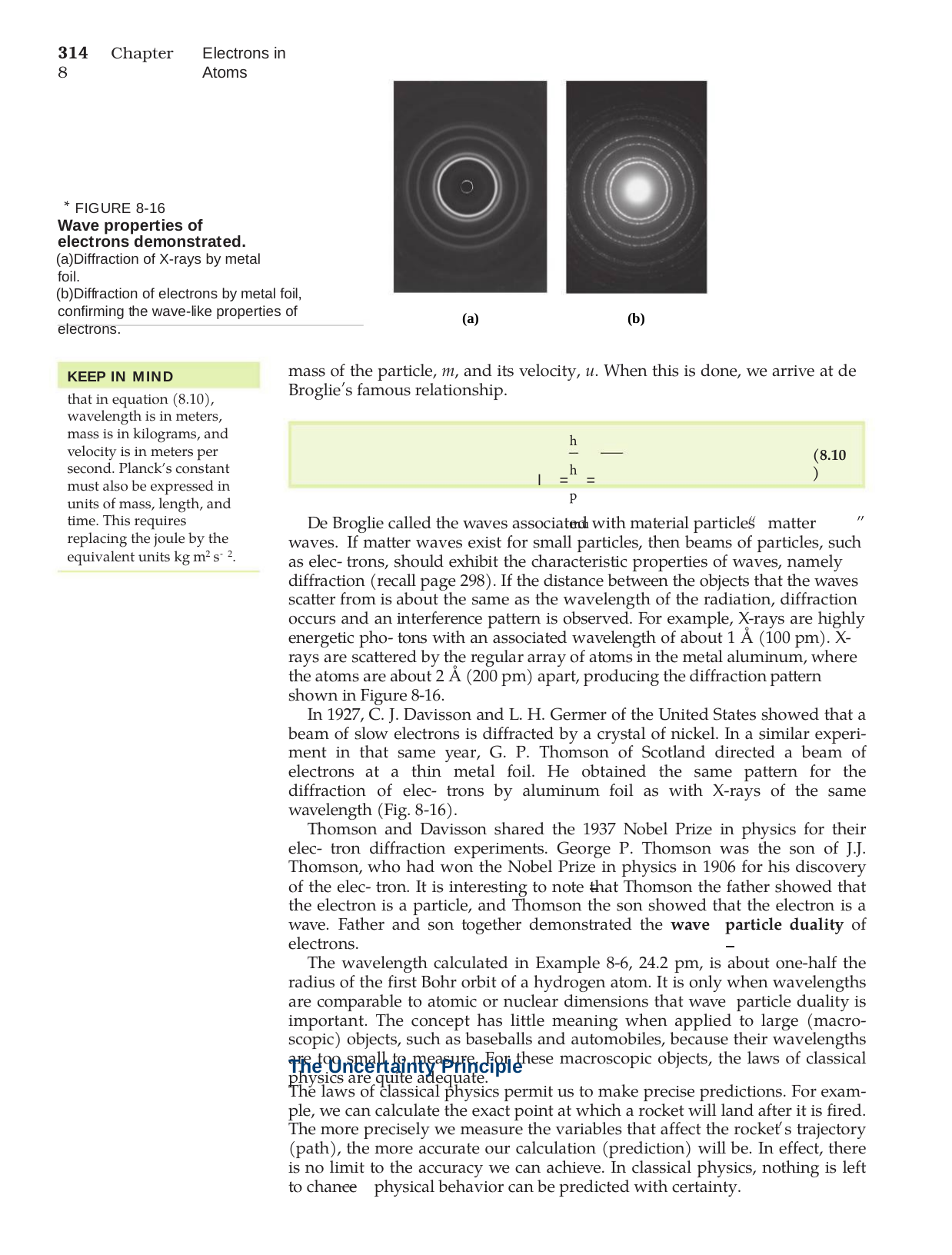

314	Chapter 8
Electrons in Atoms
*
FIGURE 8-16
Wave properties of electrons demonstrated.
Diffraction of X-rays by metal foil.
Diffraction of electrons by metal foil, confirming the wave-like properties of electrons.
(a)
(b)
mass of the particle, m, and its velocity, u. When this is done, we arrive at de Broglie s famous relationship.
KEEP IN MIND
that in equation (8.10), wavelength is in meters, mass is in kilograms, and velocity is in meters per second. Planck s constant must also be expressed in units of mass, length, and time. This requires replacing the joule by the equivalent units kg m2 s-2.

h	h
l  =	=
p	mu
(8.10)

De Broglie called the waves associated with material particles   matter waves.  If matter waves exist for small particles, then beams of particles, such as elec- trons, should exhibit the characteristic properties of waves, namely diffraction (recall page 298). If the distance between the objects that the waves scatter from is about the same as the wavelength of the radiation, diffraction occurs and an interference pattern is observed. For example, X-rays are highly energetic pho- tons with an associated wavelength of about 1 Å (100 pm). X-rays are scattered by the regular array of atoms in the metal aluminum, where the atoms are about 2 Å (200 pm) apart, producing the diffraction pattern shown in Figure 8-16.
In 1927, C. J. Davisson and L. H. Germer of the United States showed that a beam of slow electrons is diffracted by a crystal of nickel. In a similar experi- ment in that same year, G. P. Thomson of Scotland directed a beam of electrons at a thin metal foil. He obtained the same pattern for the diffraction of elec- trons by aluminum foil as with X-rays of the same wavelength (Fig. 8-16).
Thomson and Davisson shared the 1937 Nobel Prize in physics for their elec- tron diffraction experiments. George P. Thomson was the son of J.J. Thomson, who had won the Nobel Prize in physics in 1906 for his discovery of the elec- tron. It is interesting to note that Thomson the father showed that the electron is a particle, and Thomson the son showed that the electron is a wave. Father and son together demonstrated the wave  particle duality of electrons.
The wavelength calculated in Example 8-6, 24.2 pm, is about one-half the radius of the first Bohr orbit of a hydrogen atom. It is only when wavelengths are comparable to atomic or nuclear dimensions that wave  particle duality is important. The concept has little meaning when applied to large (macro- scopic) objects, such as baseballs and automobiles, because their wavelengths are too small to measure. For these macroscopic objects, the laws of classical physics are quite adequate.

The Uncertainty Principle
The laws of classical physics permit us to make precise predictions. For exam- ple, we can calculate the exact point at which a rocket will land after it is fired. The more precisely we measure the variables that affect the rocket s trajectory (path), the more accurate our calculation (prediction) will be. In effect, there is no limit to the accuracy we can achieve. In classical physics, nothing is left to chance    physical behavior can be predicted with certainty.